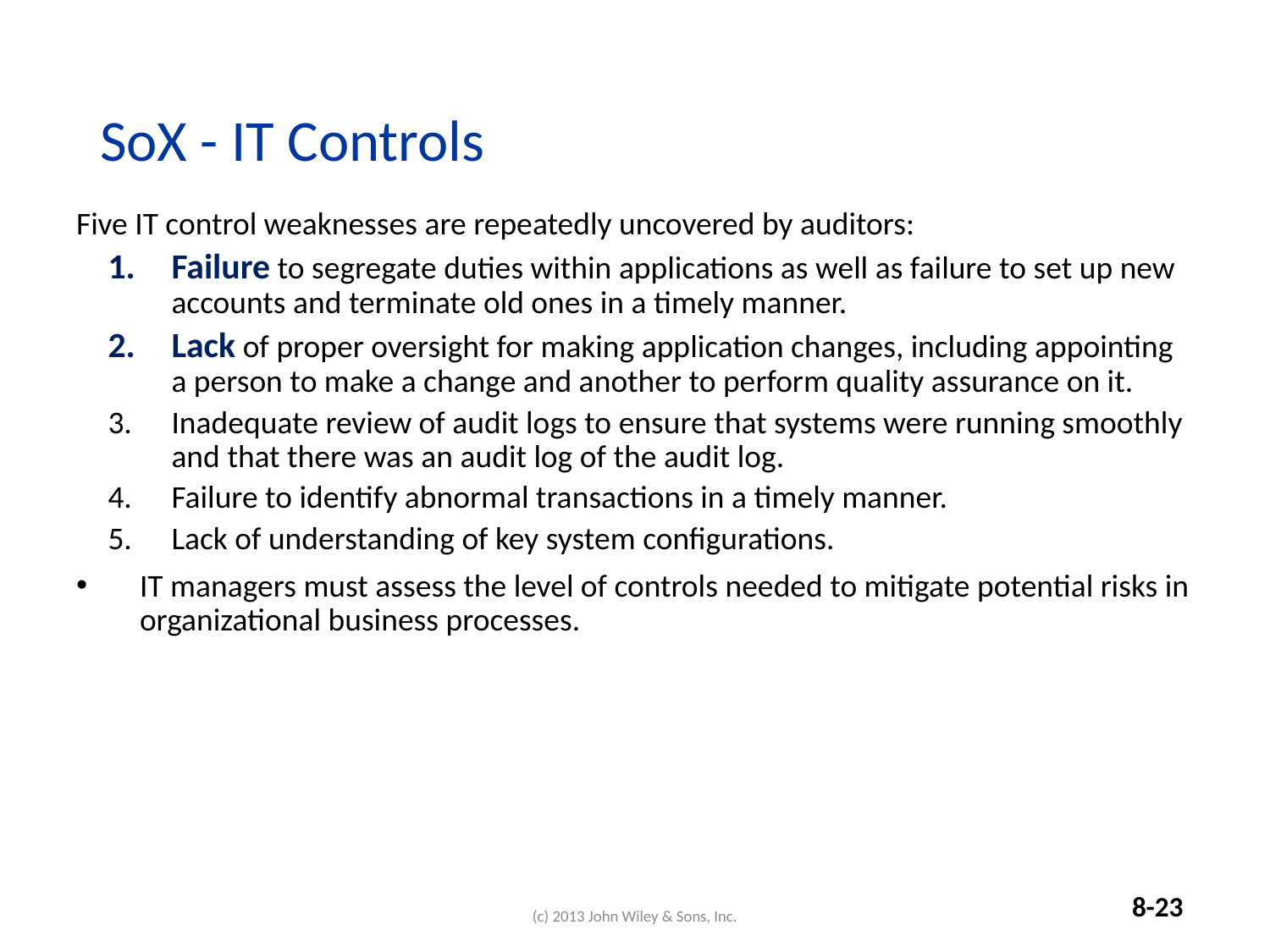

# SoX - IT Controls
Five IT control weaknesses are repeatedly uncovered by auditors:
Failure to segregate duties within applications as well as failure to set up new accounts and terminate old ones in a timely manner.
Lack of proper oversight for making application changes, including appointing a person to make a change and another to perform quality assurance on it.
Inadequate review of audit logs to ensure that systems were running smoothly and that there was an audit log of the audit log.
Failure to identify abnormal transactions in a timely manner.
Lack of understanding of key system configurations.
IT managers must assess the level of controls needed to mitigate potential risks in organizational business processes.
(c) 2013 John Wiley & Sons, Inc.